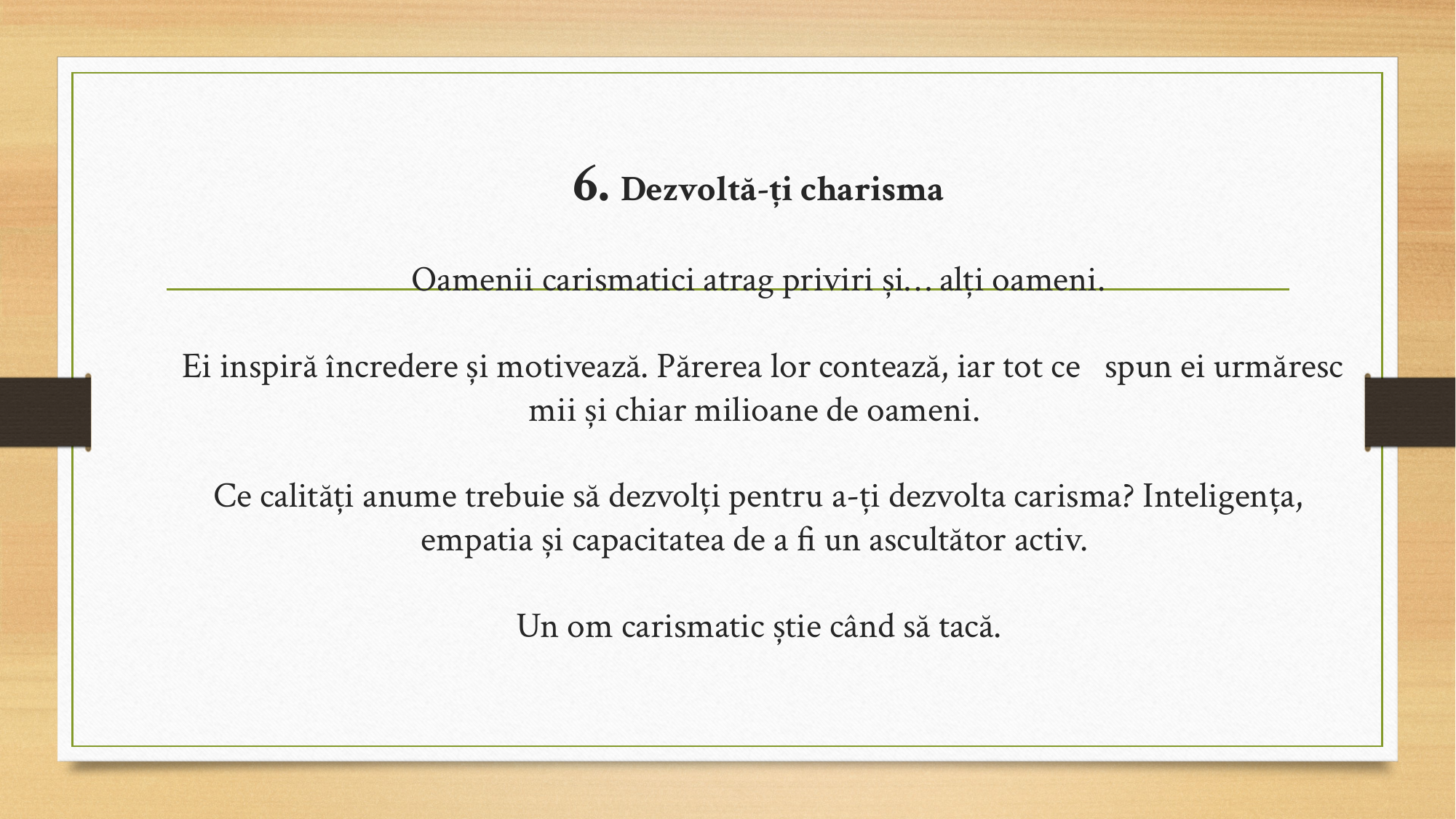

# 6. Dezvoltă-ți charisma Oamenii carismatici atrag priviri și… alți oameni. Ei inspiră încredere și motivează. Părerea lor contează, iar tot ce   spun ei urmăresc mii și chiar milioane de oameni. Ce calități anume trebuie să dezvolți pentru a-ți dezvolta carisma? Inteligența, empatia și capacitatea de a fi un ascultător activ. Un om carismatic știe când să tacă.